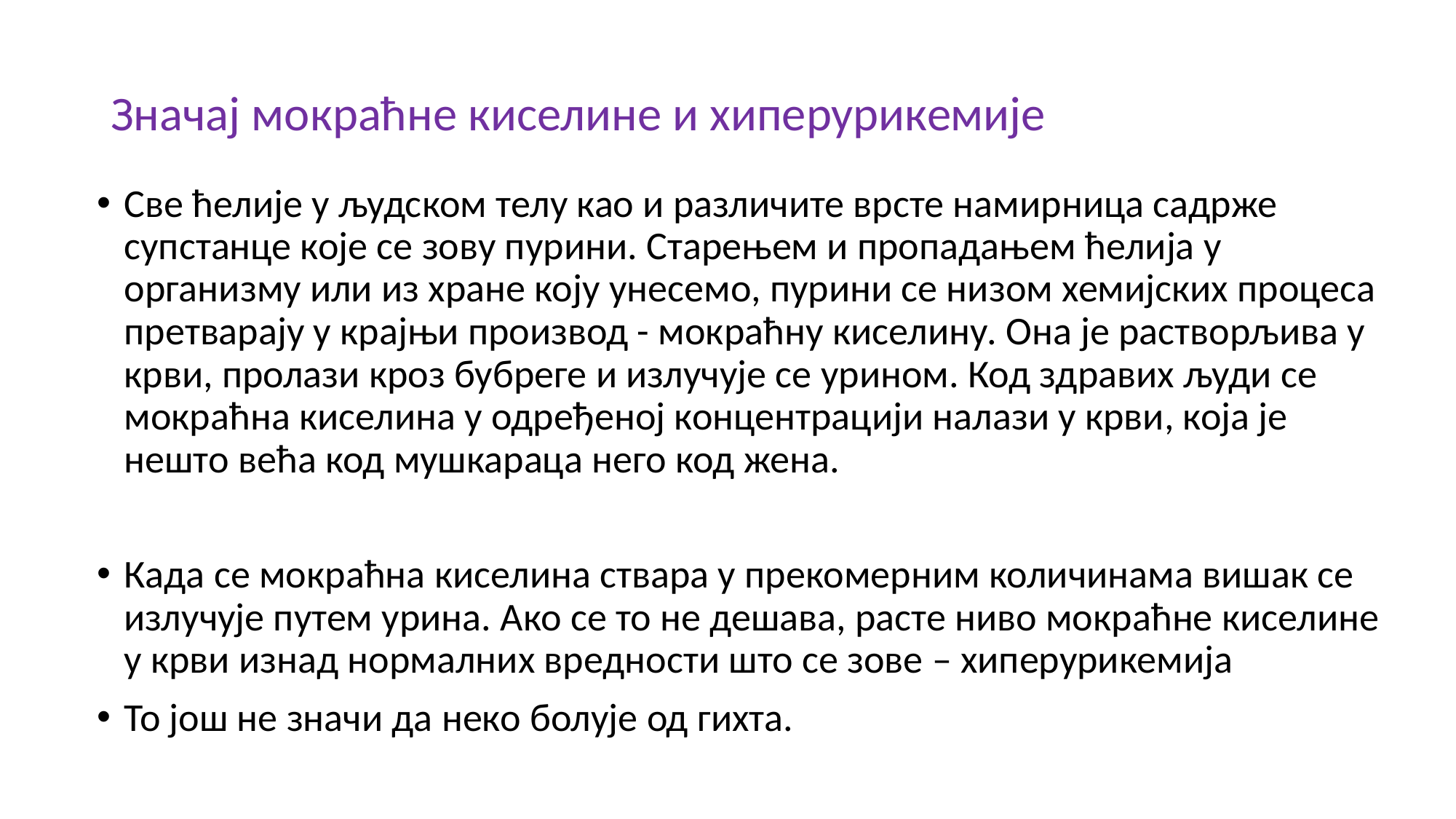

# Значај мокраћне киселине и хиперурикемије
Све ћелије у људском телу као и различите врсте намирница садрже супстанце које се зову пурини. Старењем и пропадањем ћелија у организму или из хране коју унесемо, пурини се низом хемијских процеса претварају у крајњи производ - мокраћну киселину. Она је растворљива у крви, пролази кроз бубреге и излучује се урином. Код здравих људи се мокраћна киселина у одређеној концентрацији налази у крви, која је нешто већа код мушкараца него код жена.

Када се мокраћна киселина ствара у прекомерним количинама вишак се излучује путем урина. Ако се то не дешава, расте ниво мокраћне киселине у крви изнад нормалних вредности што се зове – хиперурикемија
То још не значи да неко болује од гихта.